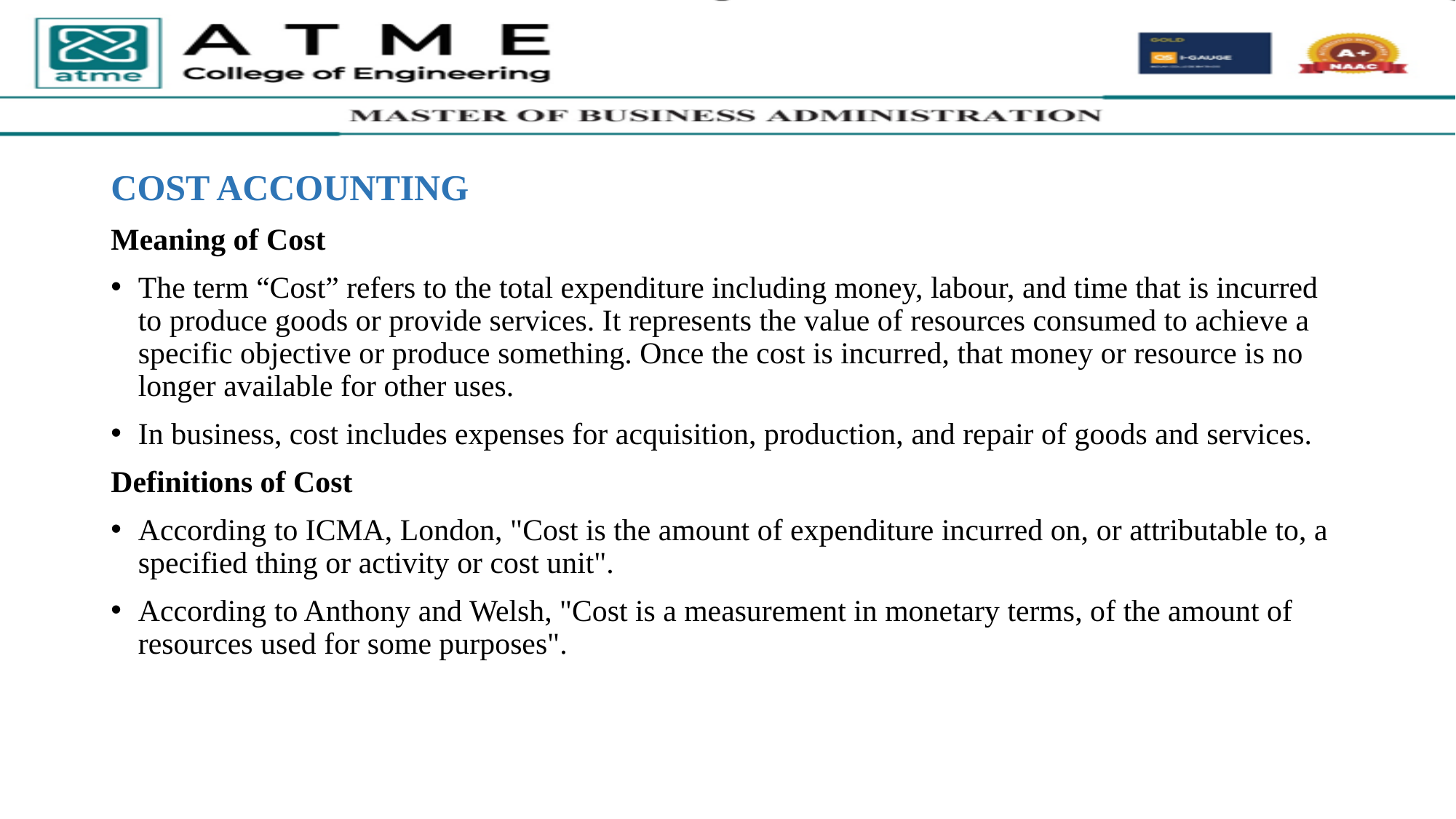

COST ACCOUNTING
Meaning of Cost
The term “Cost” refers to the total expenditure including money, labour, and time that is incurred to produce goods or provide services. It represents the value of resources consumed to achieve a specific objective or produce something. Once the cost is incurred, that money or resource is no longer available for other uses.
In business, cost includes expenses for acquisition, production, and repair of goods and services.
Definitions of Cost
According to ICMA, London, "Cost is the amount of expenditure incurred on, or attributable to, a specified thing or activity or cost unit".
According to Anthony and Welsh, "Cost is a measurement in monetary terms, of the amount of resources used for some purposes".